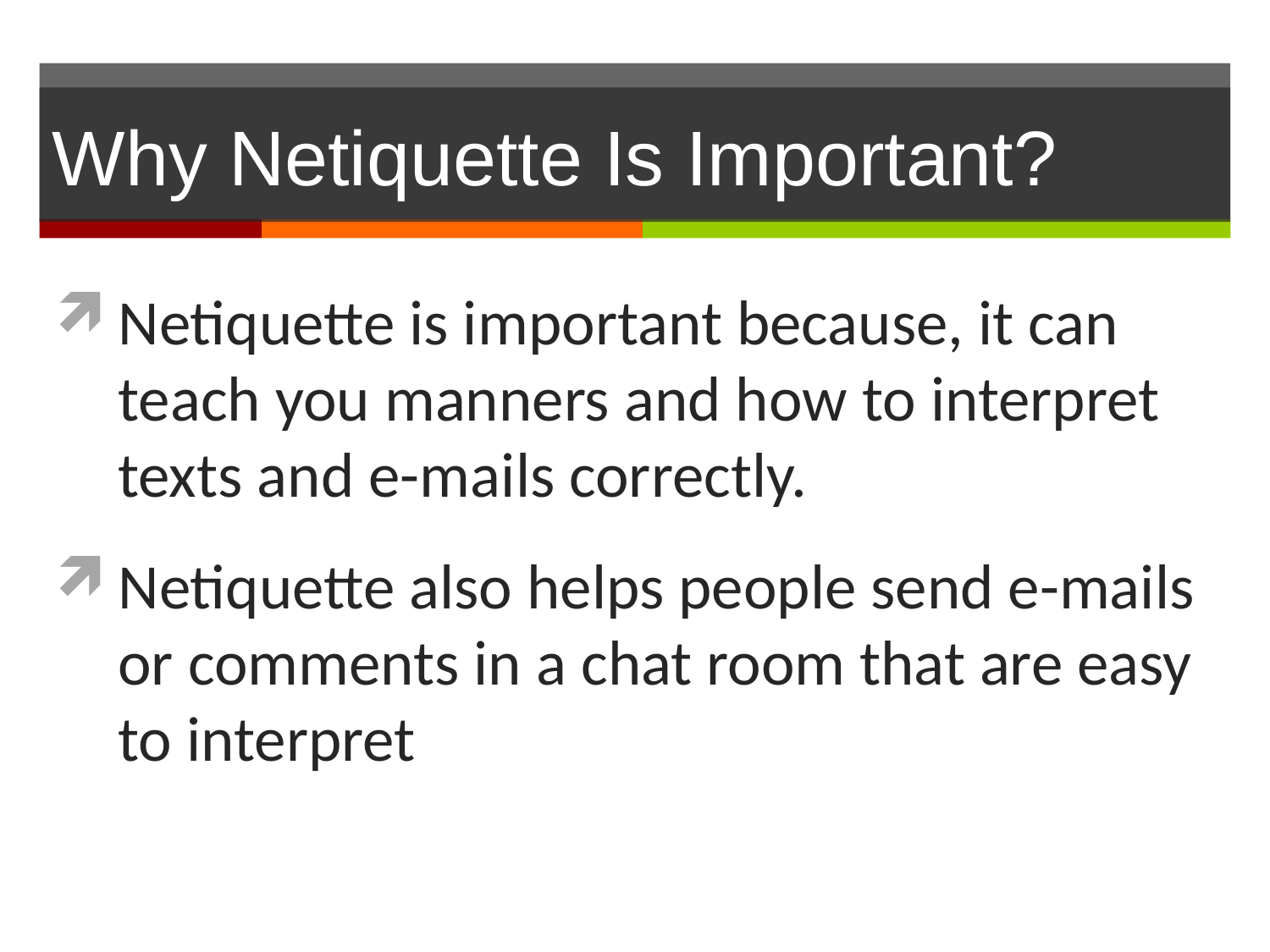

# Why Netiquette Is Important?

Netiquette is important because, it can teach you manners and how to interpret texts and e-mails correctly.
Netiquette also helps people send e-mails or comments in a chat room that are easy to interpret